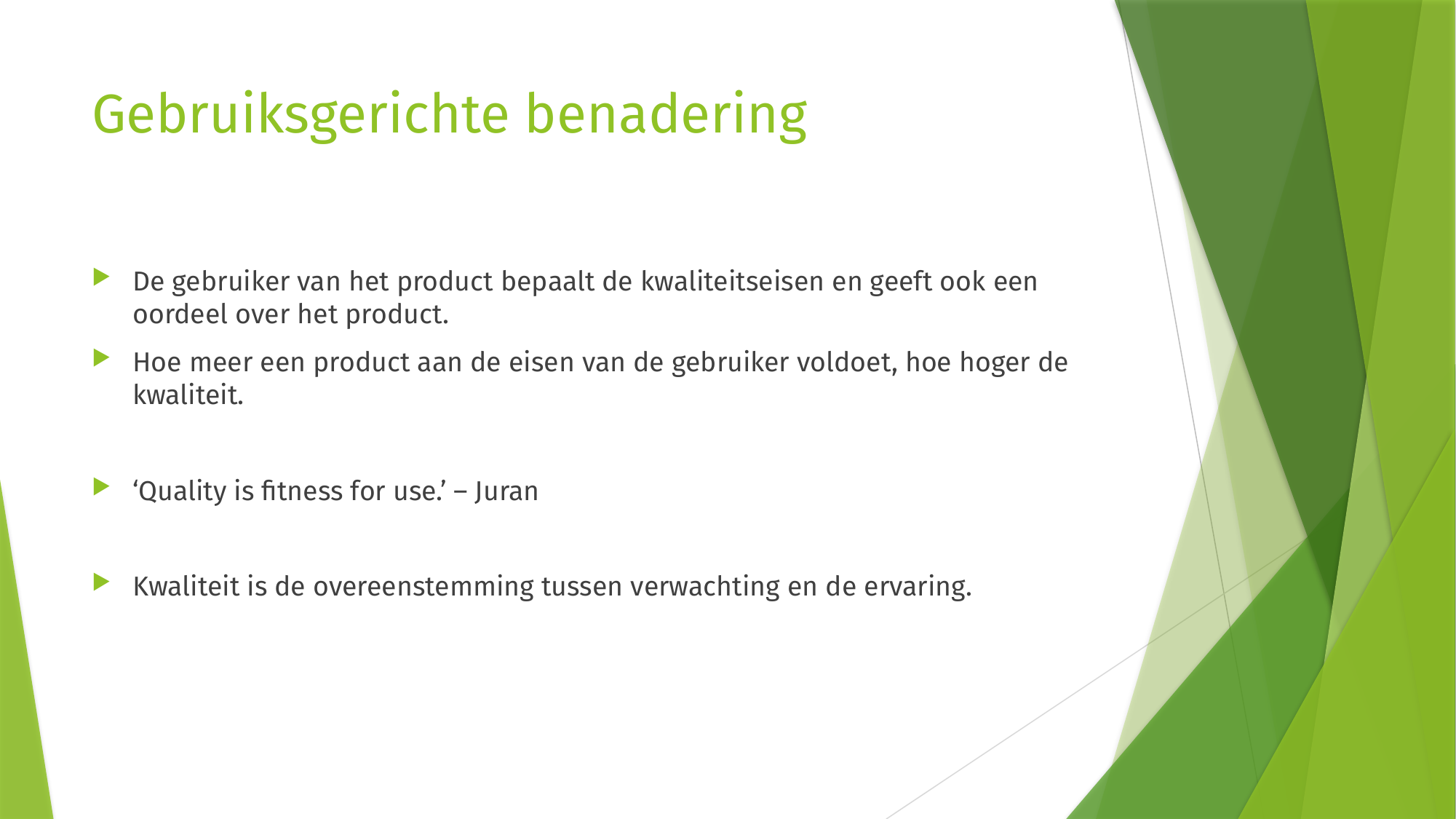

# Gebruiksgerichte benadering
De gebruiker van het product bepaalt de kwaliteitseisen en geeft ook een oordeel over het product.
Hoe meer een product aan de eisen van de gebruiker voldoet, hoe hoger de kwaliteit.

‘Quality is fitness for use.’ – Juran

Kwaliteit is de overeenstemming tussen verwachting en de ervaring.